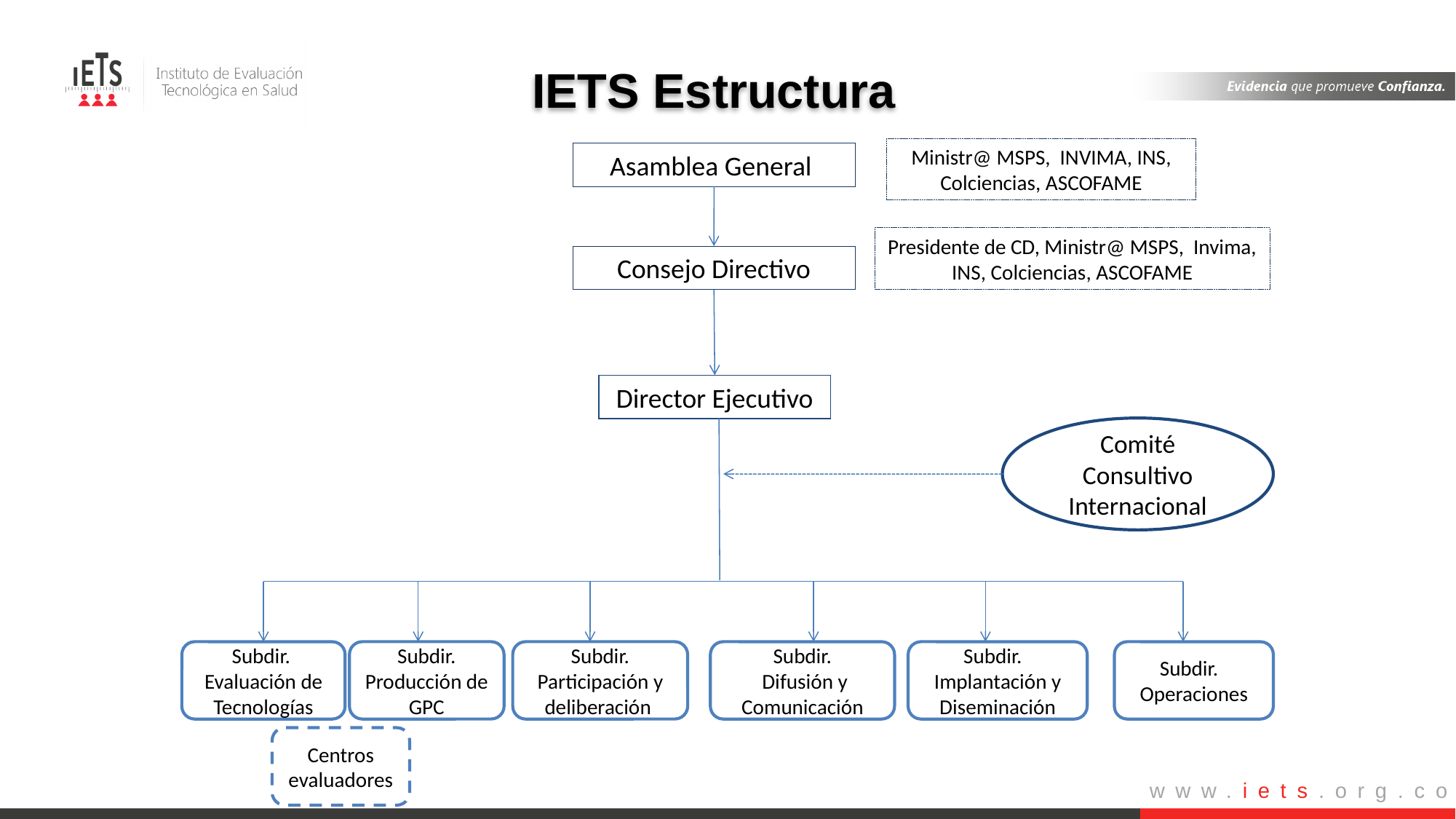

# IETS Estructura
Ministr@ MSPS,  INVIMA, INS, Colciencias, ASCOFAME
Asamblea General
Presidente de CD, Ministr@ MSPS,  Invima, INS, Colciencias, ASCOFAME
Consejo Directivo
Director Ejecutivo
Comité Consultivo Internacional
Subdir.
Evaluación de Tecnologías
Subdir. Producción de GPC
Subdir. Participación y deliberación
Subdir.
 Difusión y Comunicación

Subdir.
Implantación y Diseminación

Subdir.
Operaciones

Centros evaluadores